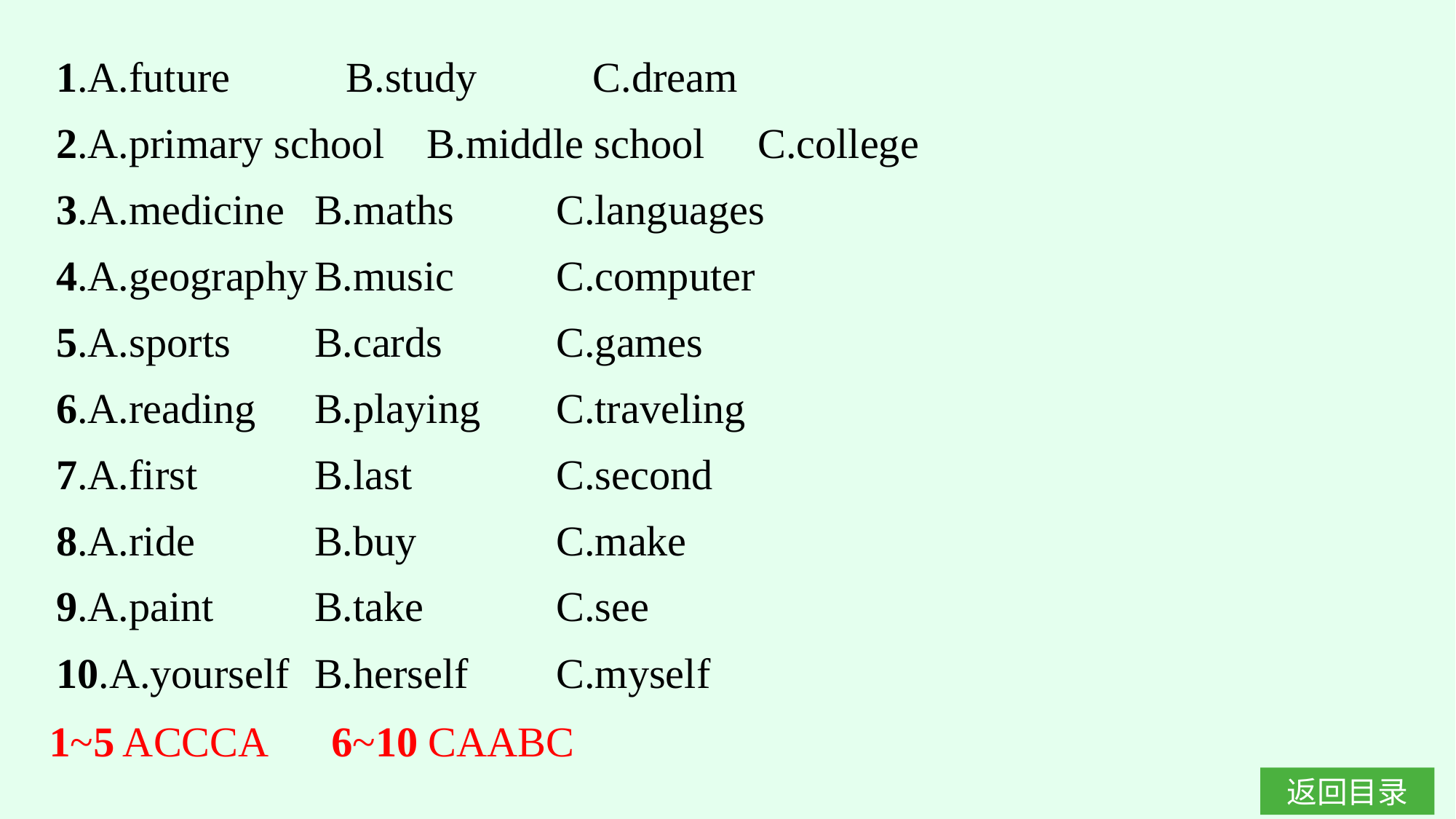

1.A.future　 　B.study　　 C.dream
2.A.primary school    B.middle school     C.college
3.A.medicine	B.maths	C.languages
4.A.geography	B.music	C.computer
5.A.sports	B.cards	C.games
6.A.reading	B.playing	C.traveling
7.A.first		B.last		C.second
8.A.ride		B.buy		C.make
9.A.paint	B.take		C.see
10.A.yourself	B.herself	C.myself
1~5 ACCCA　6~10 CAABC